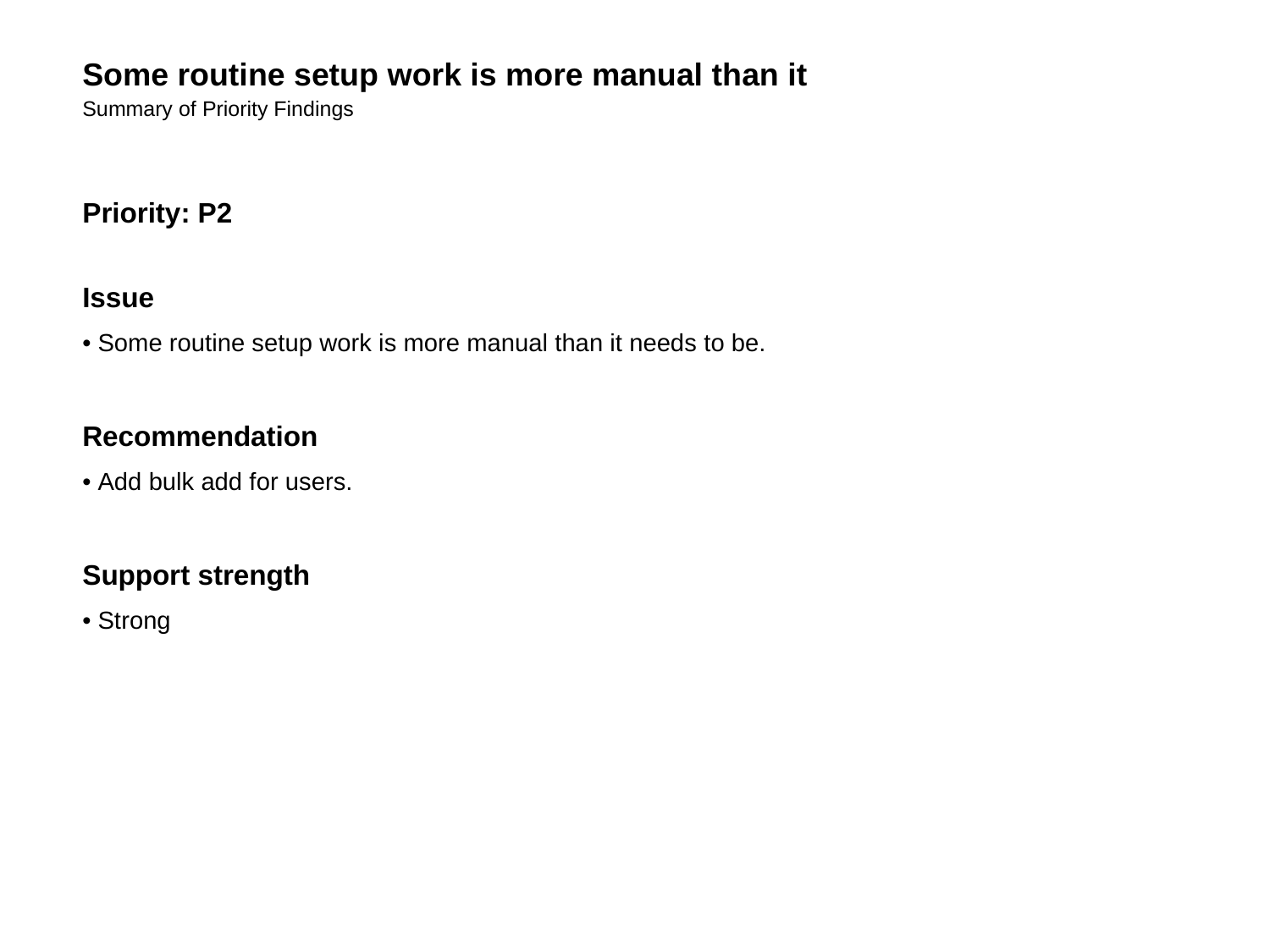

Some routine setup work is more manual than it
Summary of Priority Findings
Priority: P2

Issue
• Some routine setup work is more manual than it needs to be.

Recommendation
• Add bulk add for users.

Support strength
• Strong